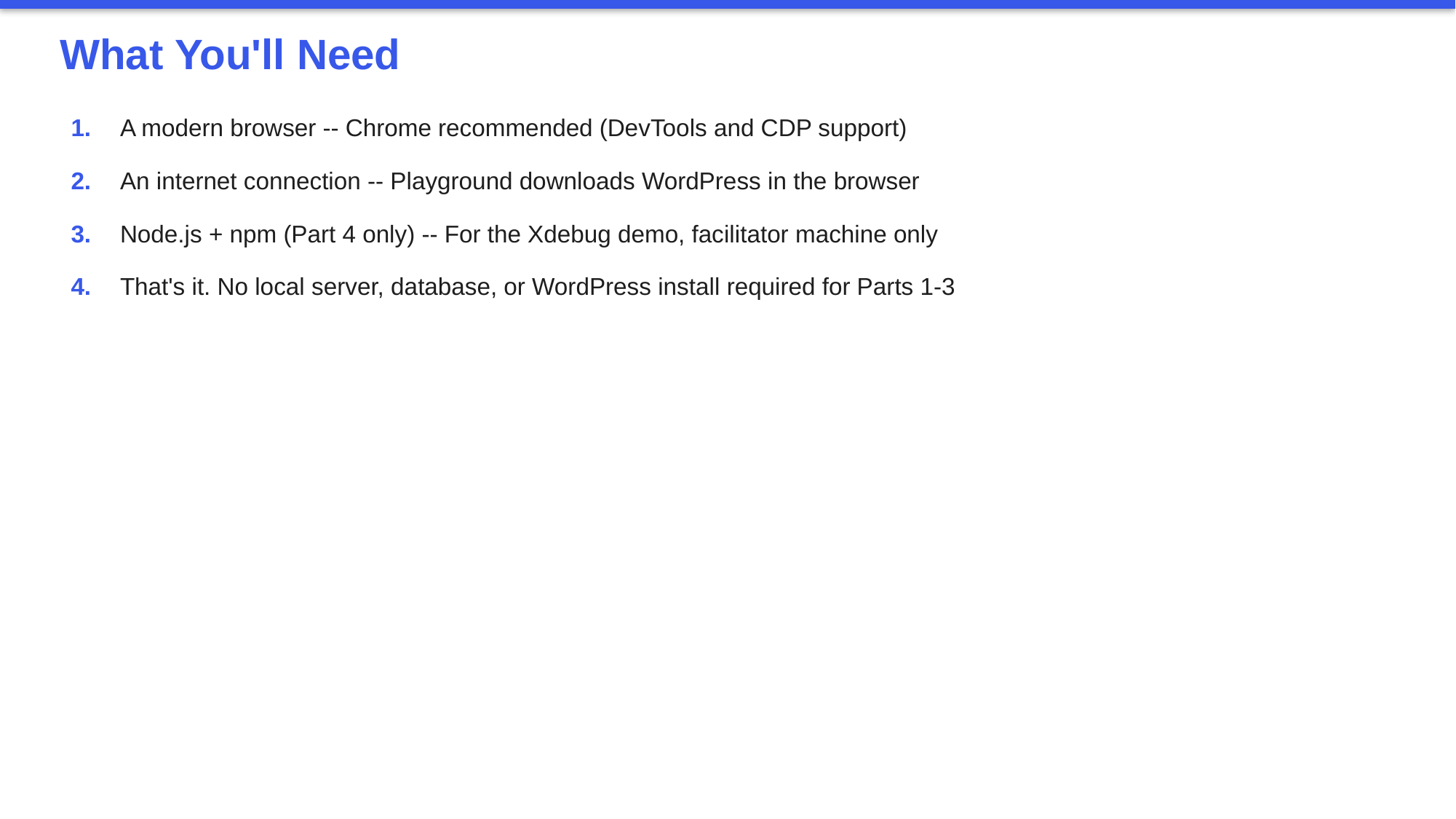

What You'll Need
1.	A modern browser -- Chrome recommended (DevTools and CDP support)
2.	An internet connection -- Playground downloads WordPress in the browser
3.	Node.js + npm (Part 4 only) -- For the Xdebug demo, facilitator machine only
4.	That's it. No local server, database, or WordPress install required for Parts 1-3